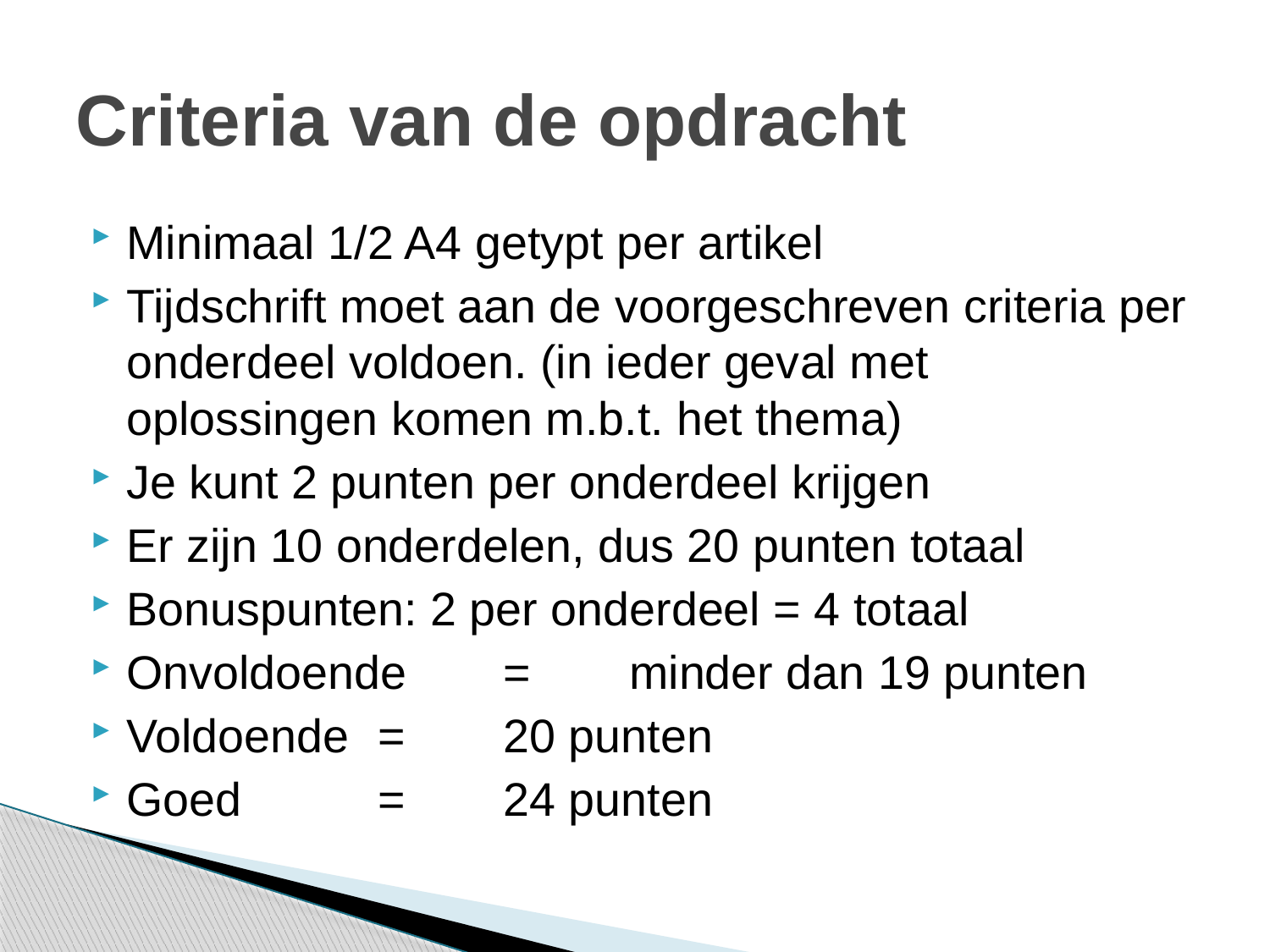

# Criteria van de opdracht
Minimaal 1/2 A4 getypt per artikel
Tijdschrift moet aan de voorgeschreven criteria per onderdeel voldoen. (in ieder geval met oplossingen komen m.b.t. het thema)
Je kunt 2 punten per onderdeel krijgen
Er zijn 10 onderdelen, dus 20 punten totaal
Bonuspunten: 2 per onderdeel = 4 totaal
Onvoldoende 	= 	minder dan 19 punten
Voldoende 	= 	20 punten
Goed 		= 	24 punten